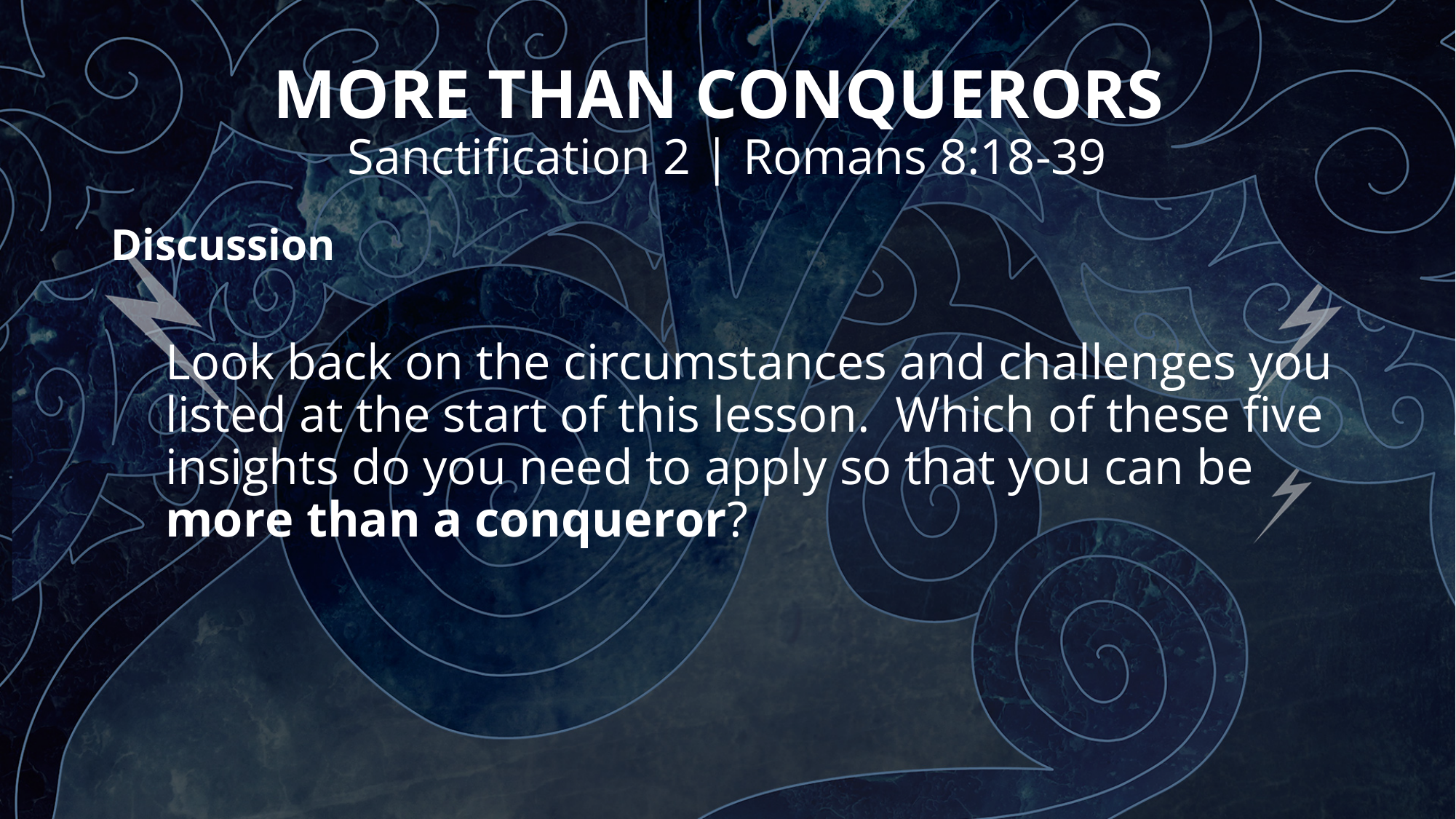

# MORE THAN CONQUERORS Sanctification 2 | Romans 8:18-39
Discussion

Look back on the circumstances and challenges you listed at the start of this lesson.  Which of these five insights do you need to apply so that you can be more than a conqueror?